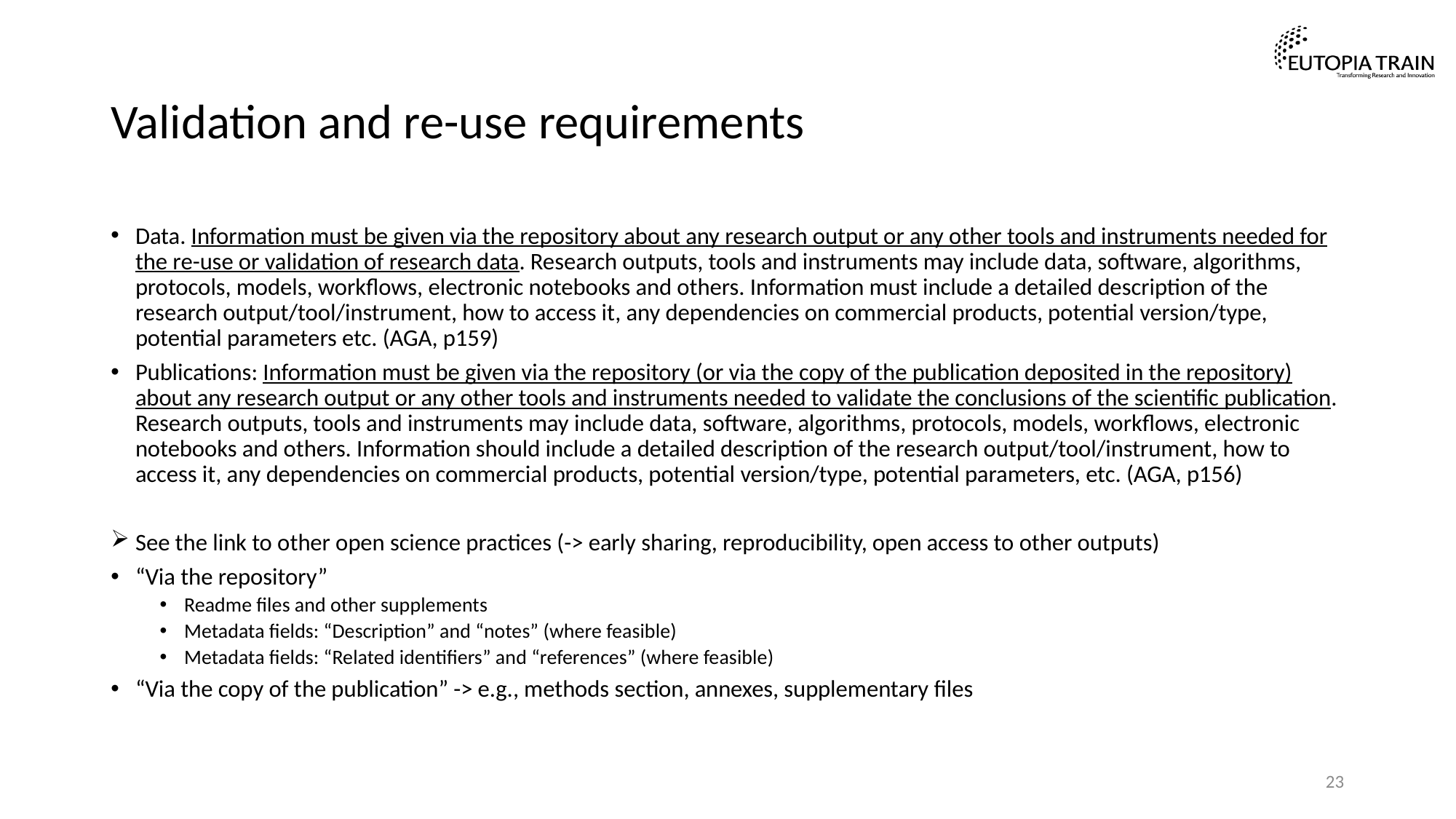

# Validation and re-use requirements
Data. Information must be given via the repository about any research output or any other tools and instruments needed for the re-use or validation of research data. Research outputs, tools and instruments may include data, software, algorithms, protocols, models, workflows, electronic notebooks and others. Information must include a detailed description of the research output/tool/instrument, how to access it, any dependencies on commercial products, potential version/type, potential parameters etc. (AGA, p159)
Publications: Information must be given via the repository (or via the copy of the publication deposited in the repository) about any research output or any other tools and instruments needed to validate the conclusions of the scientific publication. Research outputs, tools and instruments may include data, software, algorithms, protocols, models, workflows, electronic notebooks and others. Information should include a detailed description of the research output/tool/instrument, how to access it, any dependencies on commercial products, potential version/type, potential parameters, etc. (AGA, p156)

See the link to other open science practices (-> early sharing, reproducibility, open access to other outputs)
“Via the repository”
Readme files and other supplements
Metadata fields: “Description” and “notes” (where feasible)
Metadata fields: “Related identifiers” and “references” (where feasible)
“Via the copy of the publication” -> e.g., methods section, annexes, supplementary files

23